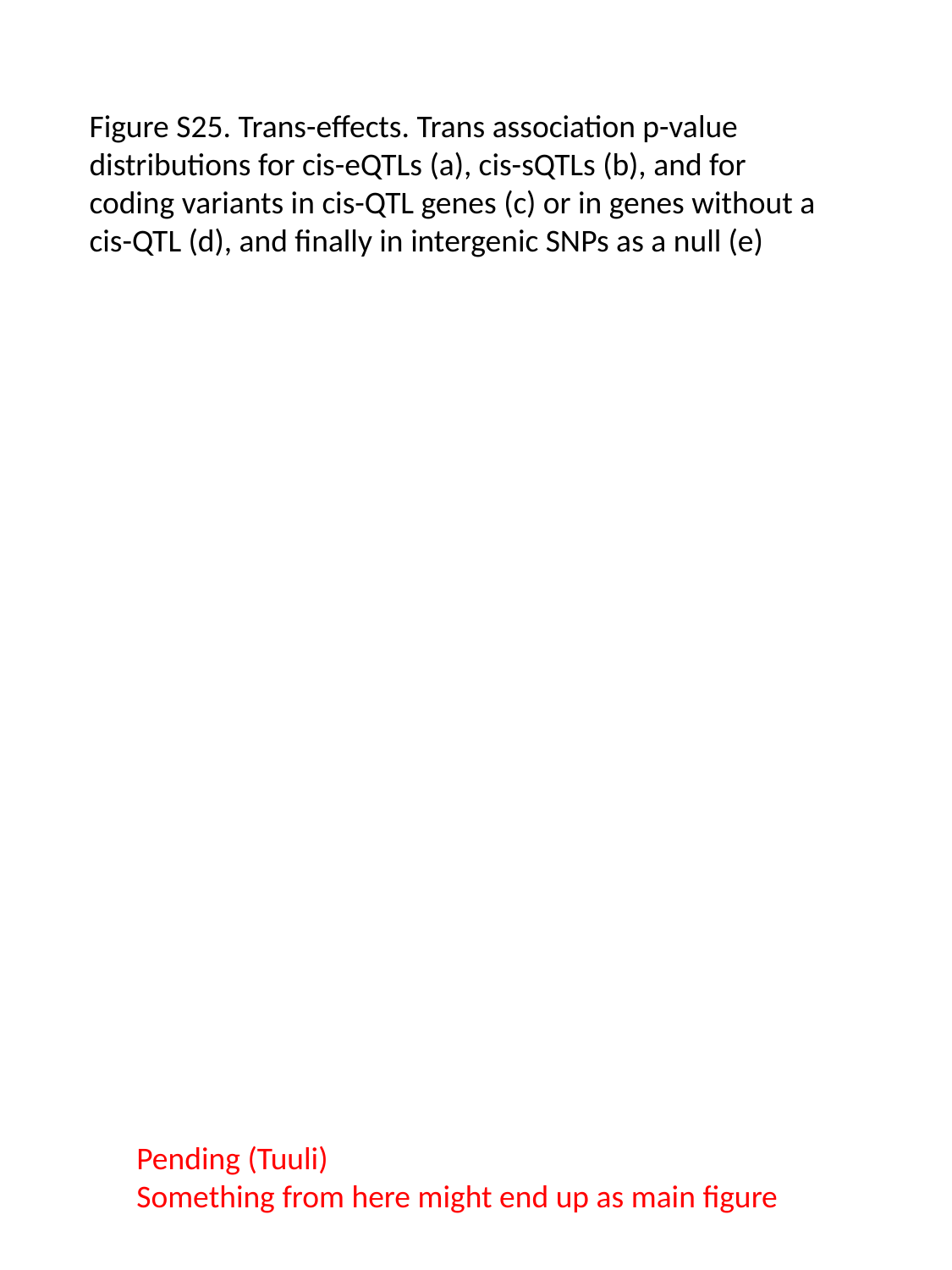

Figure S25. Trans-effects. Trans association p-value distributions for cis-eQTLs (a), cis-sQTLs (b), and for coding variants in cis-QTL genes (c) or in genes without a cis-QTL (d), and finally in intergenic SNPs as a null (e)
Pending (Tuuli)
Something from here might end up as main figure